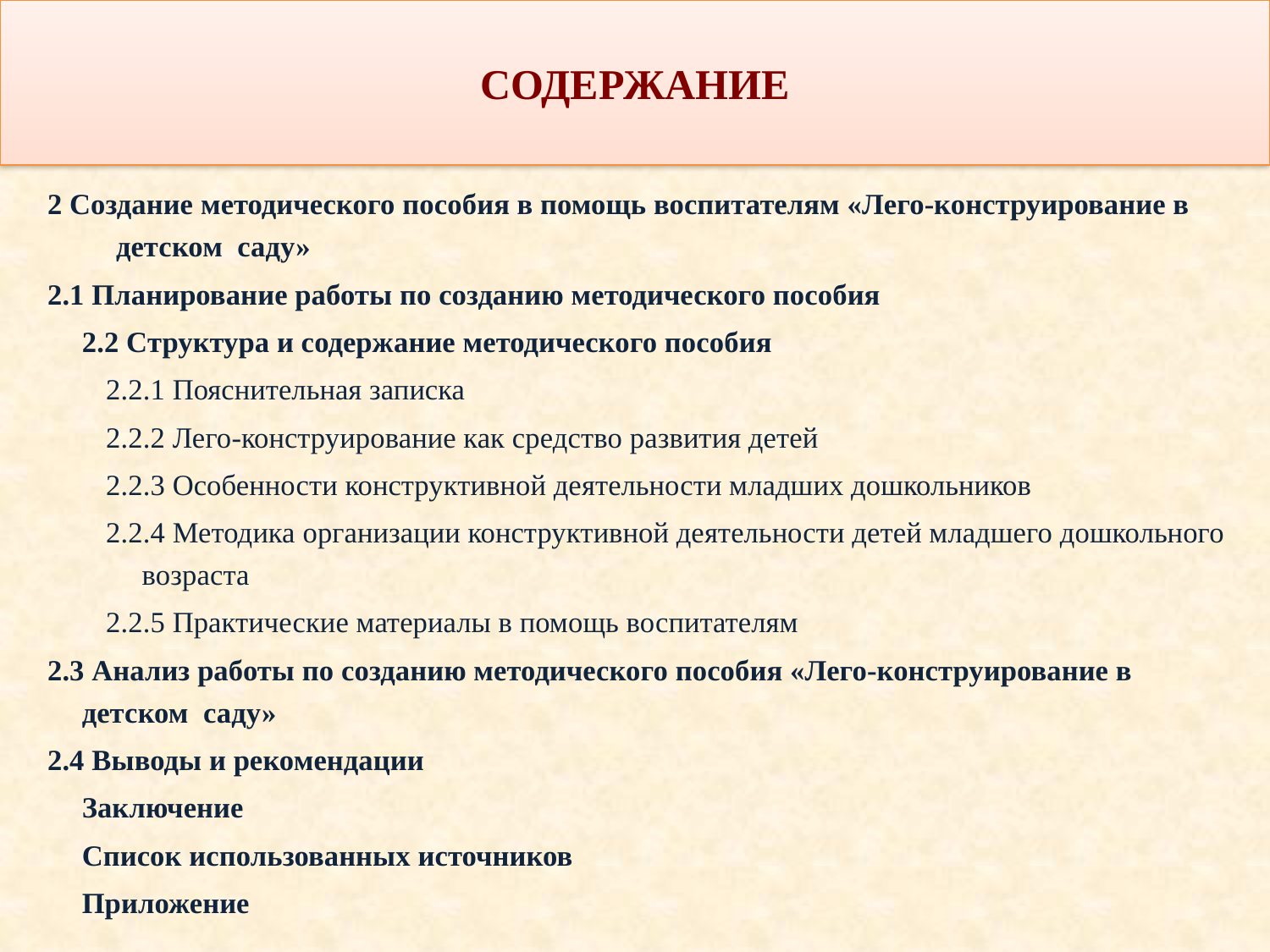

СОДЕРЖАНИЕ

2 Создание методического пособия в помощь воспитателям «Лего-конструирование в детском  саду»
2.1 Планирование работы по созданию методического пособия
2.2 Структура и содержание методического пособия
2.2.1 Пояснительная записка
2.2.2 Лего-конструирование как средство развития детей
2.2.3 Особенности конструктивной деятельности младших дошкольников
2.2.4 Методика организации конструктивной деятельности детей младшего дошкольного возраста
2.2.5 Практические материалы в помощь воспитателям
2.3 Анализ работы по созданию методического пособия «Лего-конструирование в детском  саду»
2.4 Выводы и рекомендации
Заключение
Список использованных источников
Приложение